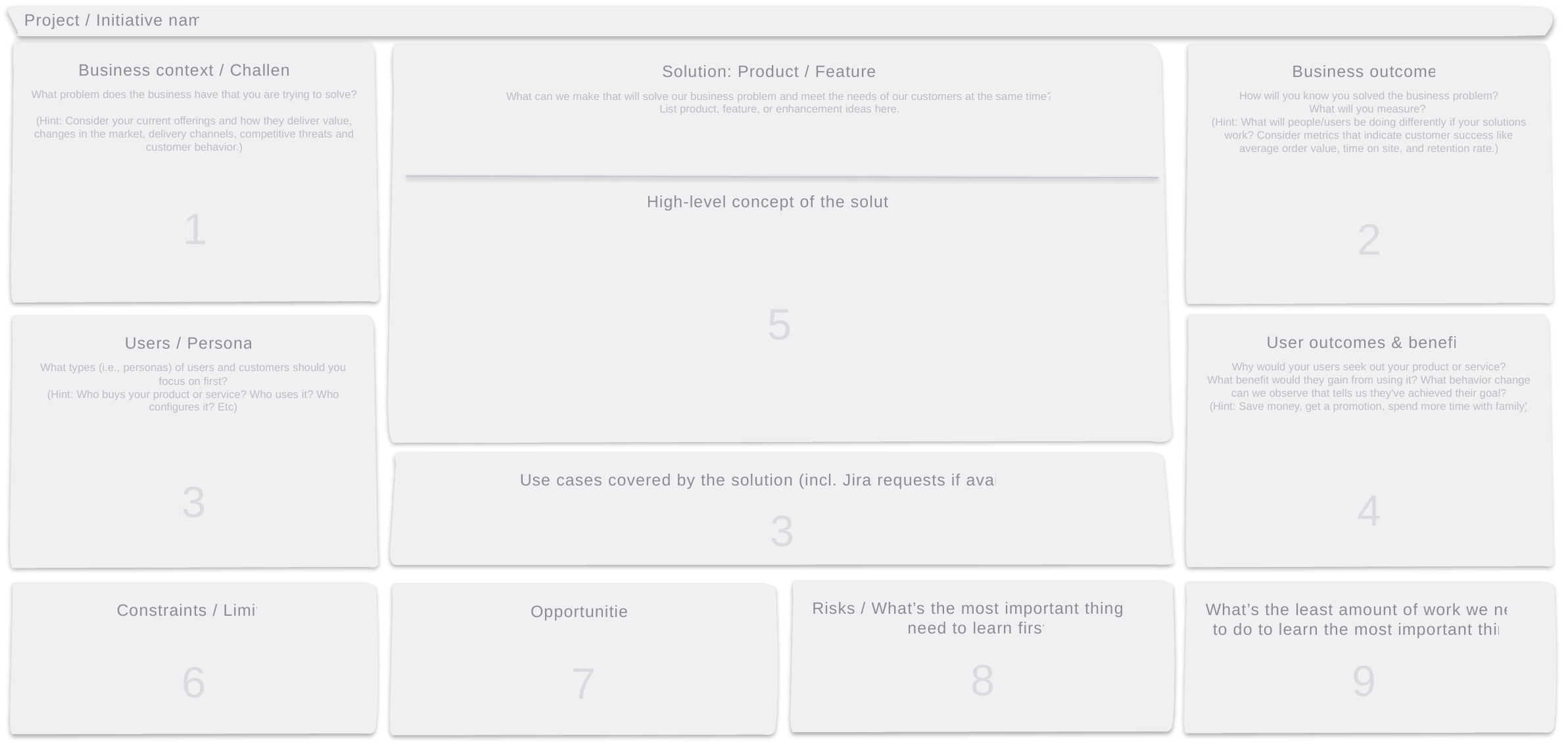

Date

Iteration
Project / Initiative name:

Business context / Challenge
What problem does the business have that you are trying to solve?
(Hint: Consider your current offerings and how they deliver value, changes in the market, delivery channels, competitive threats and customer behavior.)
1

Business outcomes
How will you know you solved the business problem?
What will you measure?
(Hint: What will people/users be doing differently if your solutions work? Consider metrics that indicate customer success like average order value, time on site, and retention rate.)
2

Solution: Product / Feature(s)
What can we make that will solve our business problem and meet the needs of our customers at the same time?
List product, feature, or enhancement ideas here.
High-level concept of the solution
5

User outcomes & benefits
Why would your users seek out your product or service?
What benefit would they gain from using it? What behavior change can we observe that tells us they've achieved their goal?
(Hint: Save money, get a promotion, spend more time with family)
4

Users / Personas
What types (i.e., personas) of users and customers should you focus on first?
(Hint: Who buys your product or service? Who uses it? Who configures it? Etc)
3

Use cases covered by the solution (incl. Jira requests if available)
3

Risks / What’s the most important thing we need to learn first?
8

What’s the least amount of work we need to do to learn the most important thing?
9

Constraints / Limits
6

Opportunities
7